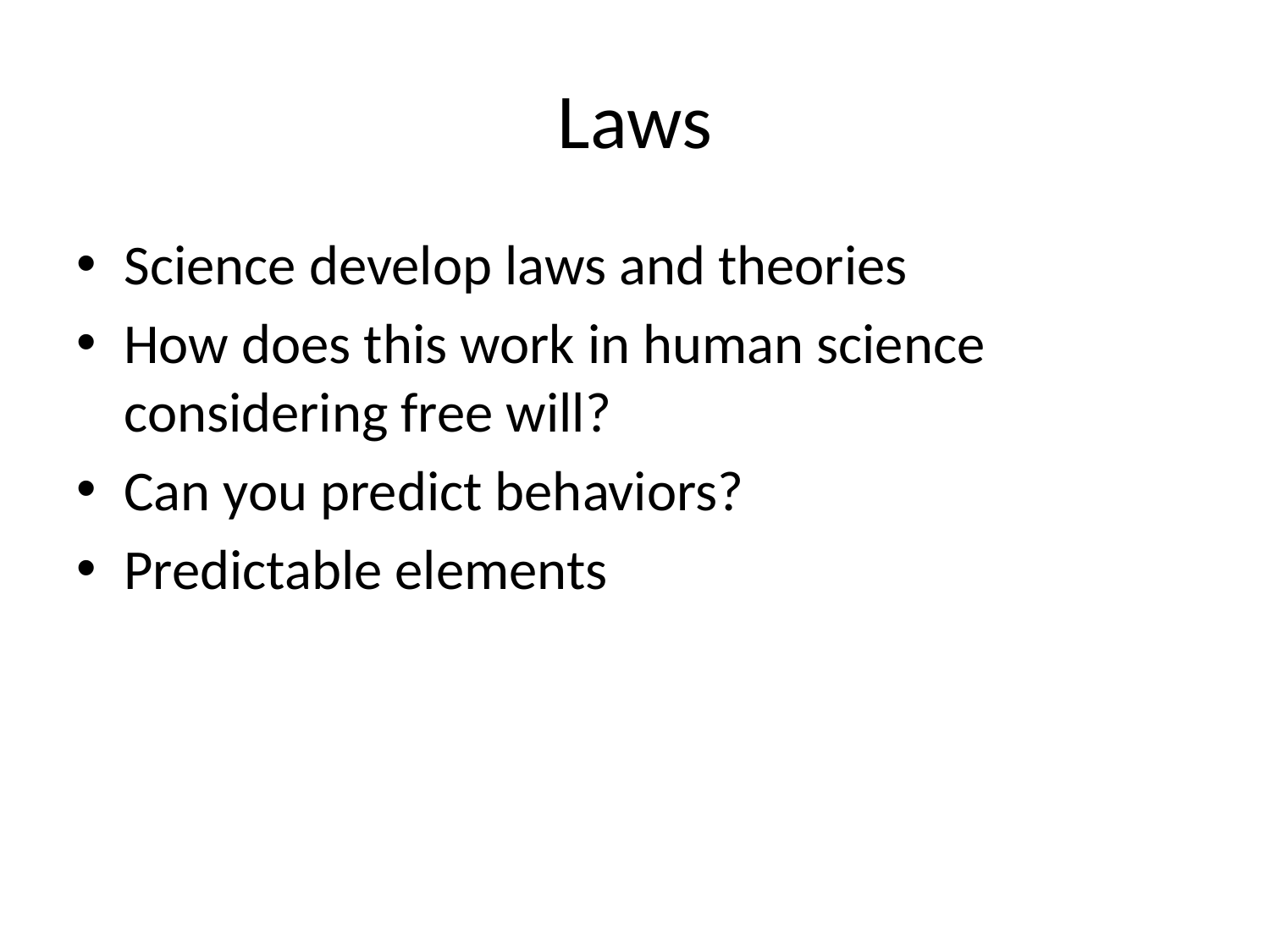

# Laws
Science develop laws and theories
How does this work in human science considering free will?
Can you predict behaviors?
Predictable elements